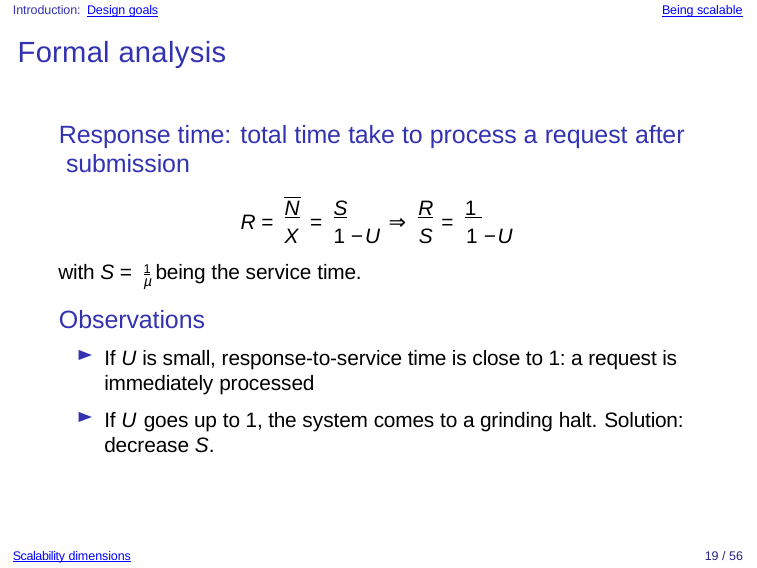

Introduction: Design goals
Being scalable
Formal analysis

Response time: total time take to process a request after  submission
N	S	R	1
1 −U

R =	=
⇒	=
X	1 −U	S
with S = 1 being the service time.
µ
Observations
If U is small, response-to-service time is close to 1: a request is  immediately processed
If U goes up to 1, the system comes to a grinding halt. Solution:  decrease S.
Scalability dimensions
19 / 56